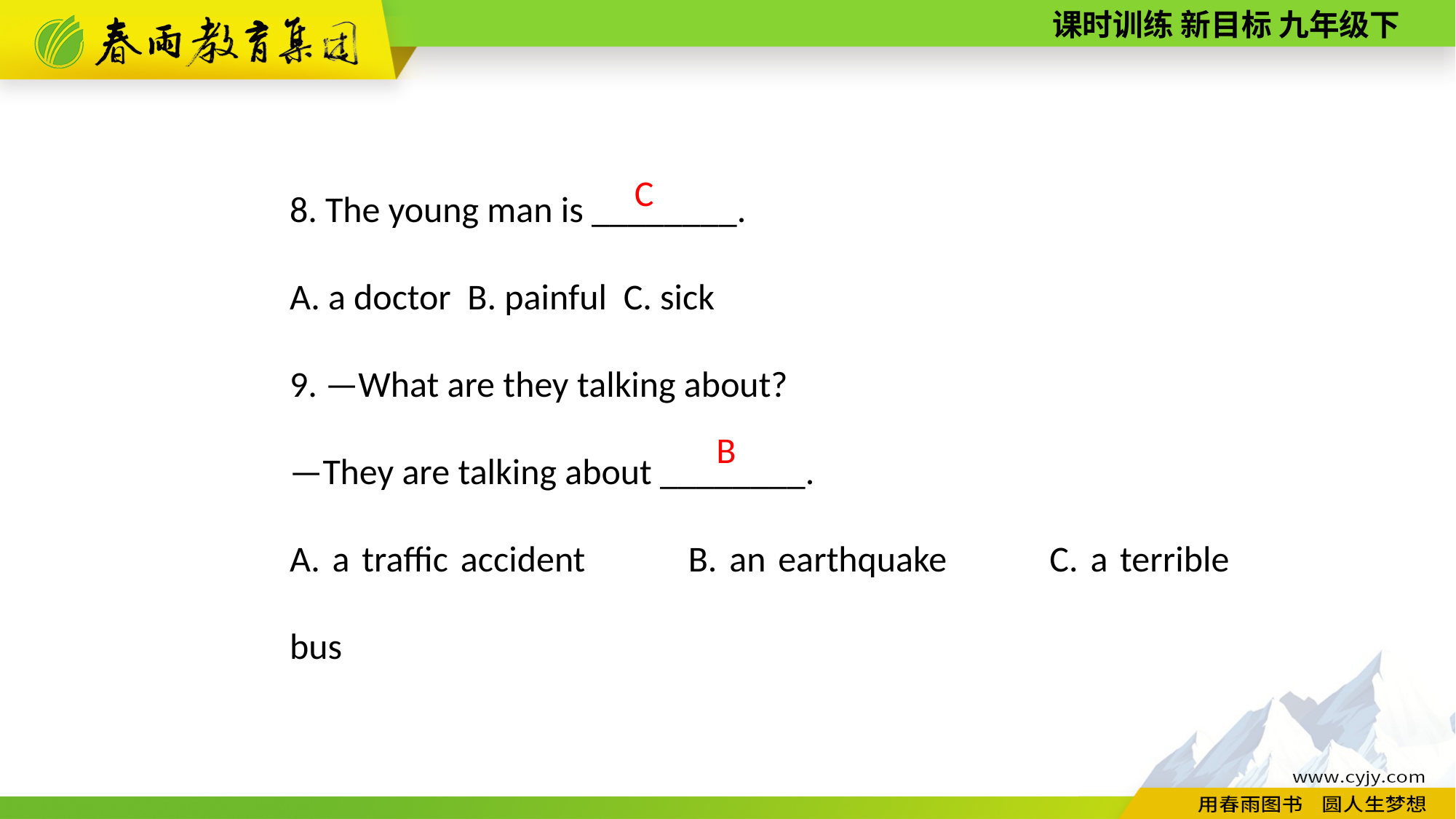

8. The young man is ________.
A. a doctor  B. painful  C. sick
9. —What are they talking about?
—They are talking about ________.
A. a traffic accident　　B. an earthquake　　C. a terrible bus
C
B